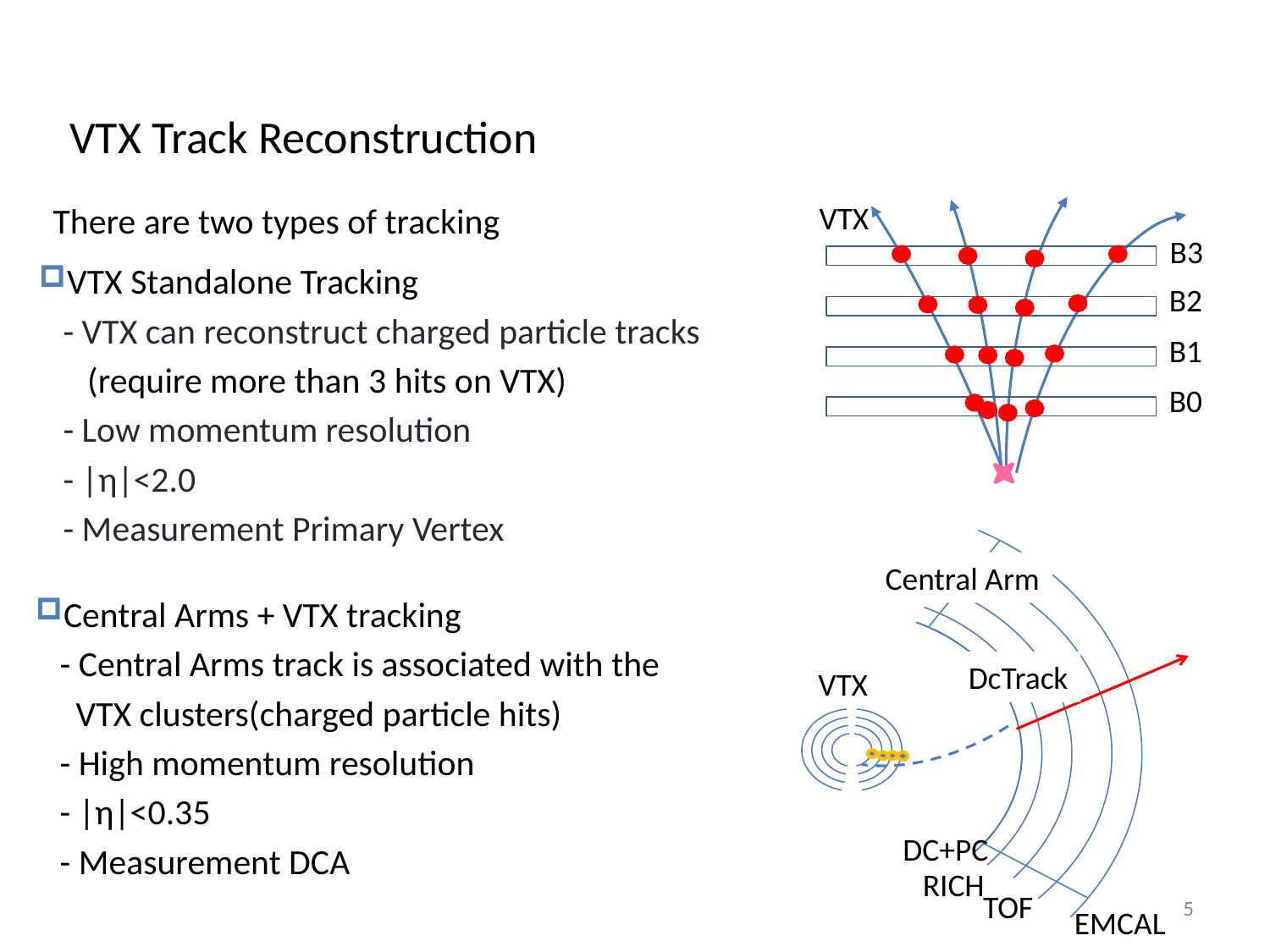

# VTX Track Reconstruction

VTX
B3

B2

B1

B0

There are two types of tracking
VTX Standalone Tracking
   - VTX can reconstruct charged particle tracks
      (require more than 3 hits on VTX)
   - Low momentum resolution
   - |η|<2.0
   - Measurement Primary Vertex

VTX

DC+PC
RICH
TOF
EMCAL
Central Arm
DcTrack
Central Arms + VTX tracking
   - Central Arms track is associated with the
     VTX clusters(charged particle hits)
   - High momentum resolution
   - |η|<0.35
   - Measurement DCA

5